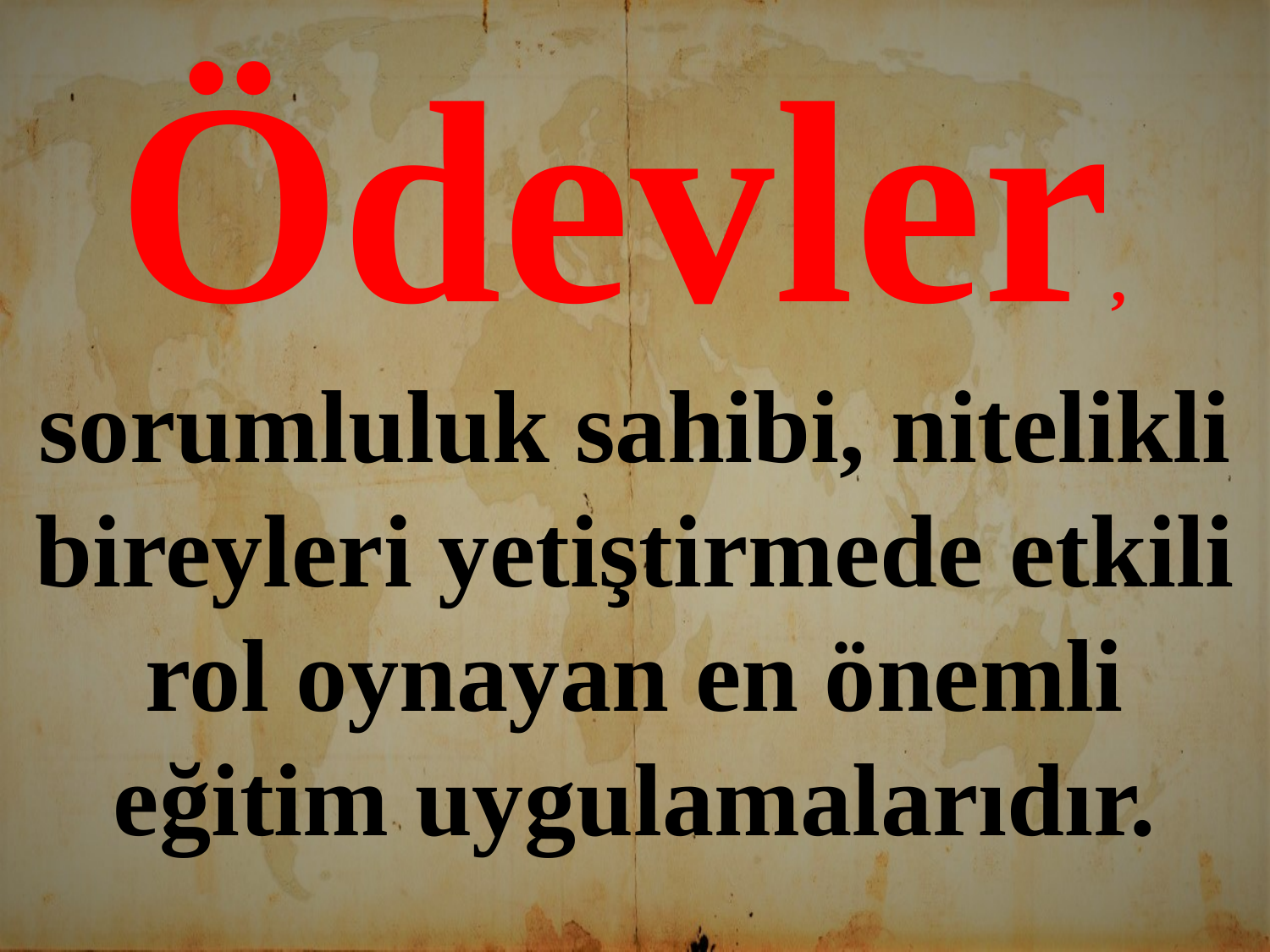

# Ödevler, sorumluluk sahibi, nitelikli bireyleri yetiştirmede etkili rol oynayan en önemli eğitim uygulamalarıdır.